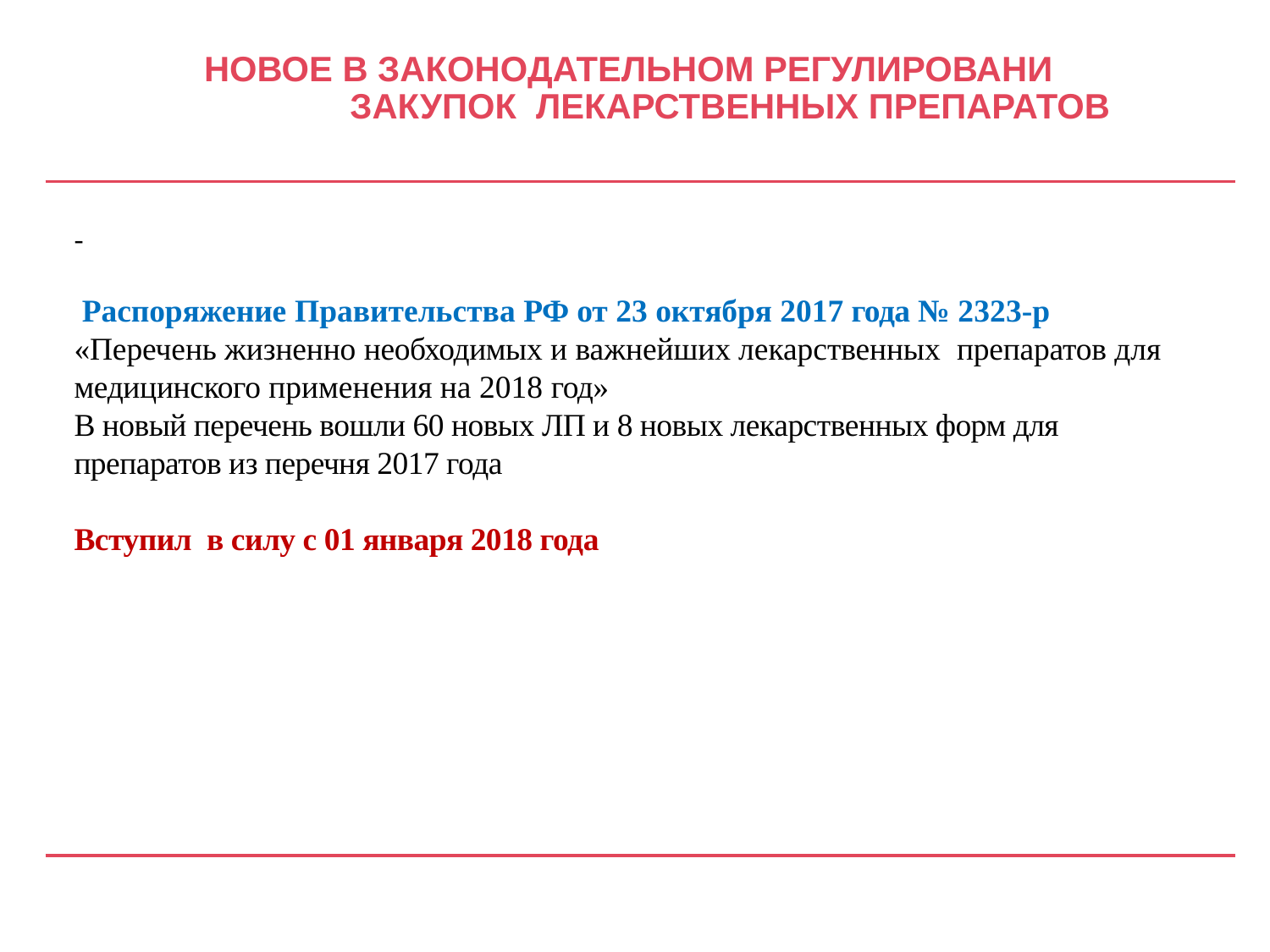

# НОВОЕ В ЗАКОНОДАТЕЛЬНОМ РЕГУЛИРОВАНИ ЗАКУПОК  ЛЕКАРСТВЕННЫХ ПРЕПАРАТОВ

-

 Распоряжение Правительства РФ от 23 октября 2017 года № 2323-р
«Перечень жизненно необходимых и важнейших лекарственных  препаратов для медицинского применения на 2018 год»
В новый перечень вошли 60 новых ЛП и 8 новых лекарственных форм для препаратов из перечня 2017 года

Вступил  в силу с 01 января 2018 года